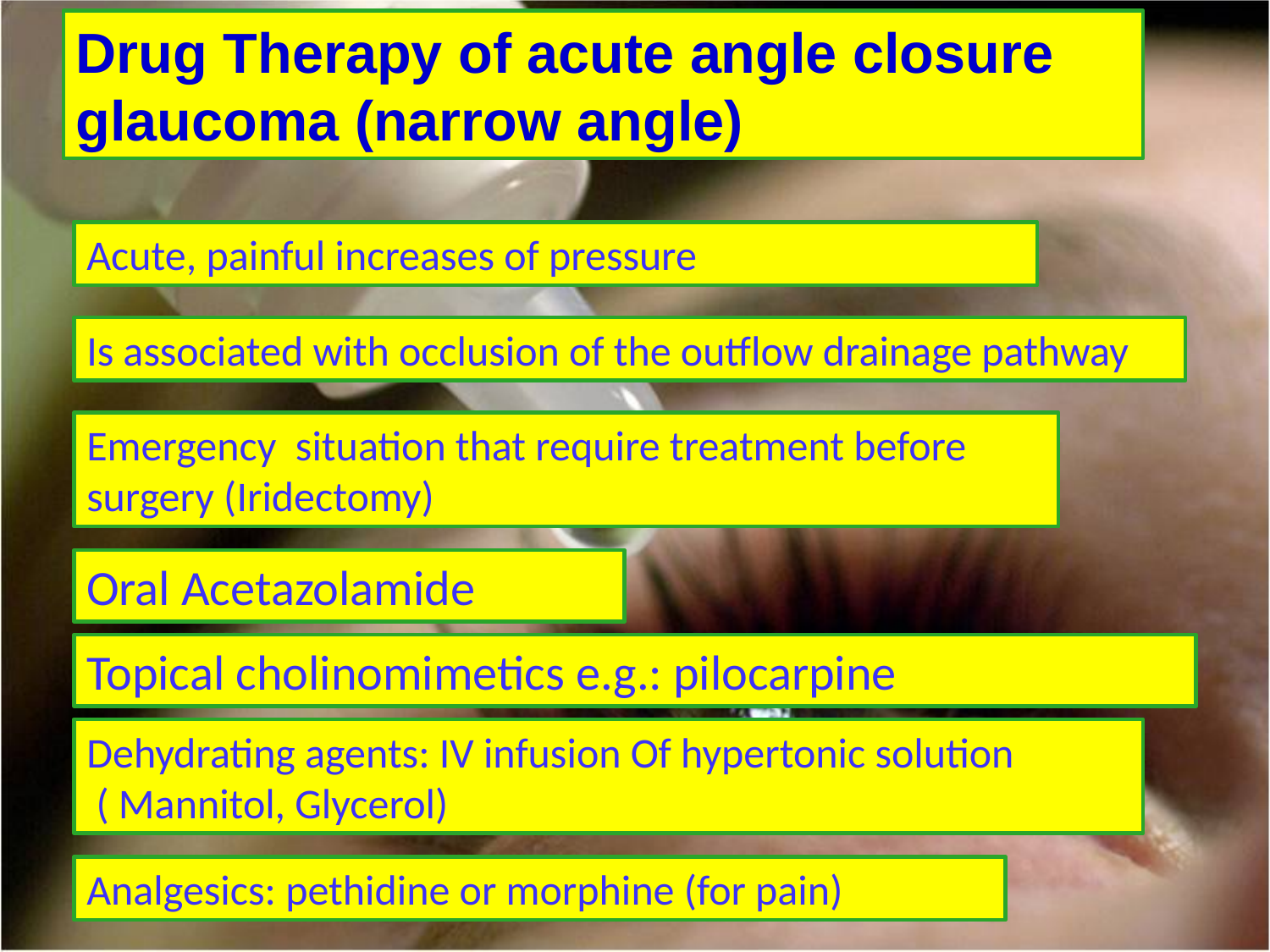

Drug Therapy of acute angle closure glaucoma (narrow angle)
Acute, painful increases of pressure
Is associated with occlusion of the outflow drainage pathway
Emergency  situation that require treatment before surgery (Iridectomy)
Oral Acetazolamide
Topical cholinomimetics e.g.: pilocarpine
Dehydrating agents: IV infusion Of hypertonic solution              ( Mannitol, Glycerol)
Analgesics: pethidine or morphine (for pain)